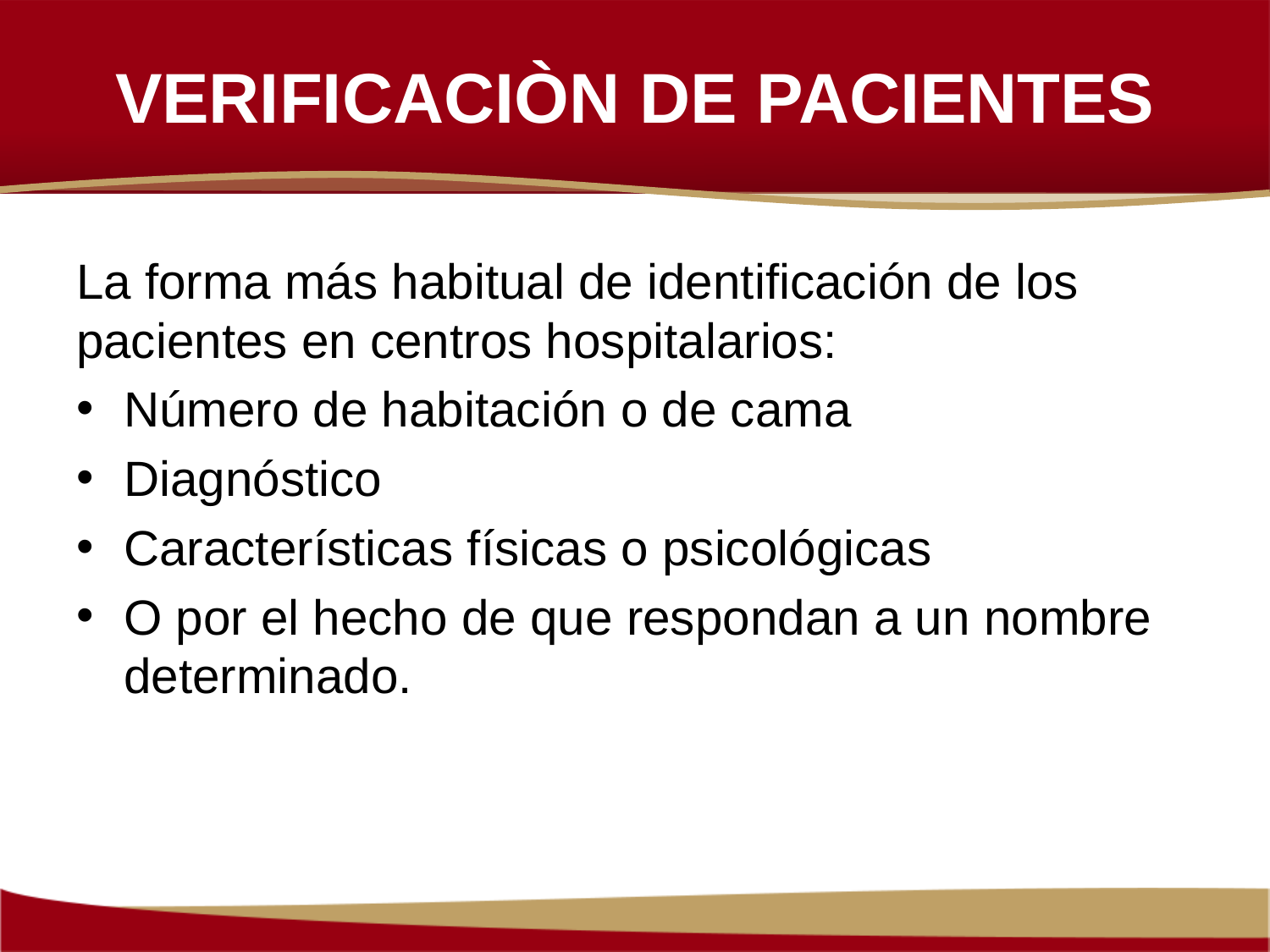

# VERIFICACIÒN DE PACIENTES
La forma más habitual de identificación de los pacientes en centros hospitalarios:
Número de habitación o de cama
Diagnóstico
Características físicas o psicológicas
O por el hecho de que respondan a un nombre determinado.